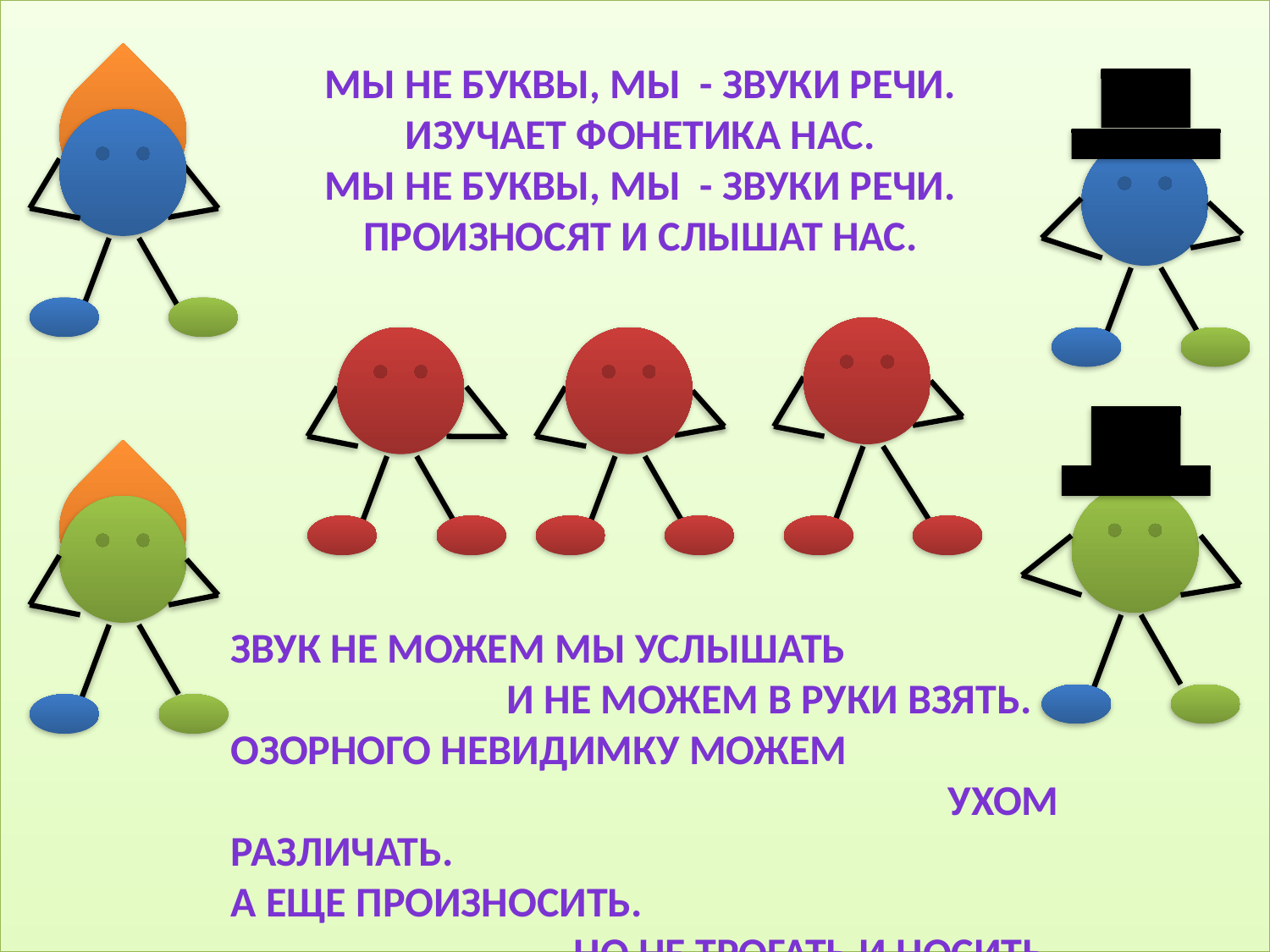

Мы не буквы, мы  - звуки речи.
Изучает фонетика нас.
Мы не буквы, мы  - звуки речи.
Произносят и слышат нас.

Звук не можем мы услышать
                             и не можем в руки взять.
Озорного невидимку можем
                                                   ухом различать.
А еще произносить.
                                    Но не трогать и носить.